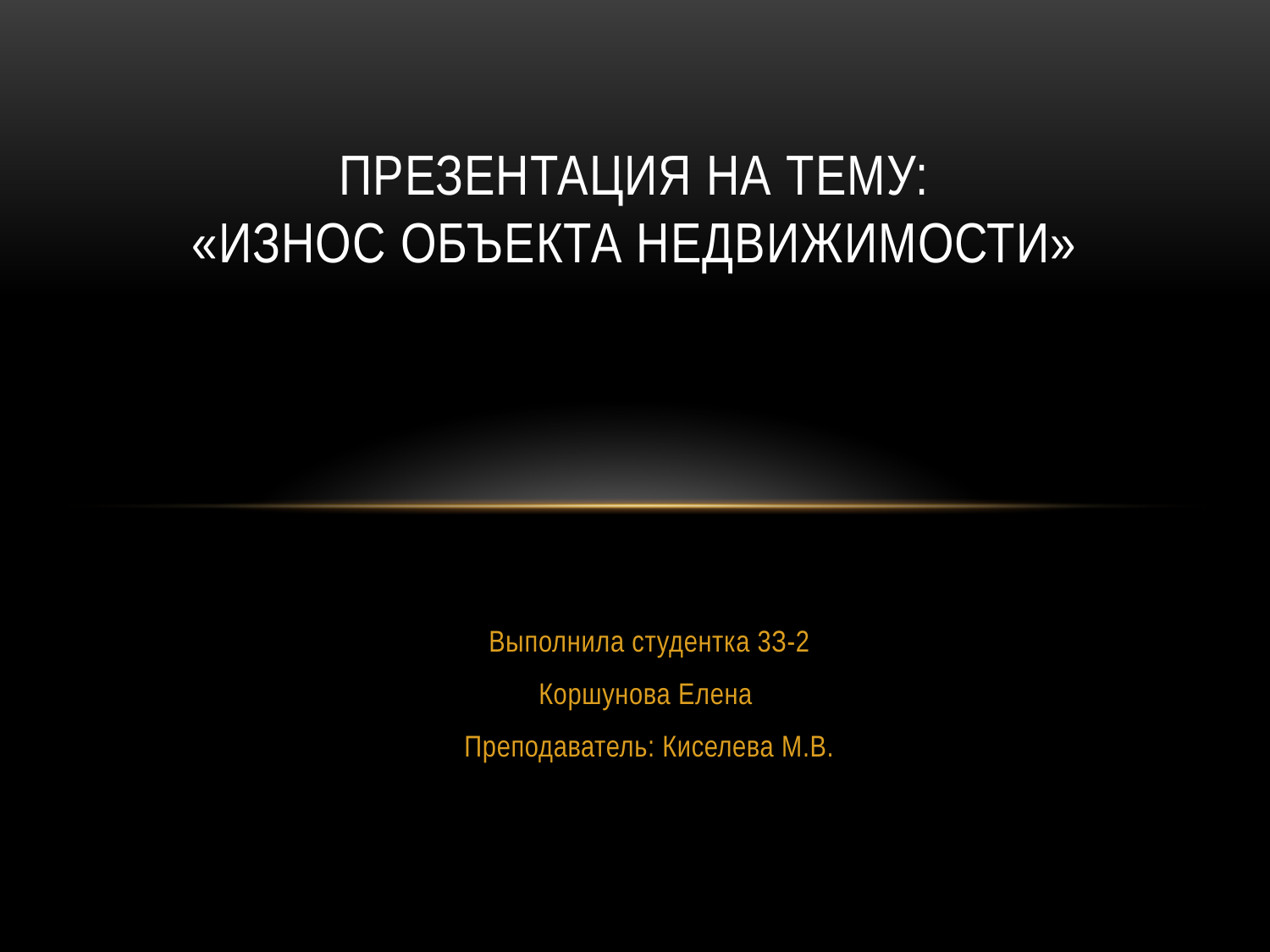

# Презентация на тему: «Износ объекта недвижимости»
Выполнила студентка 3З-2
Коршунова Елена
Преподаватель: Киселева М.В.